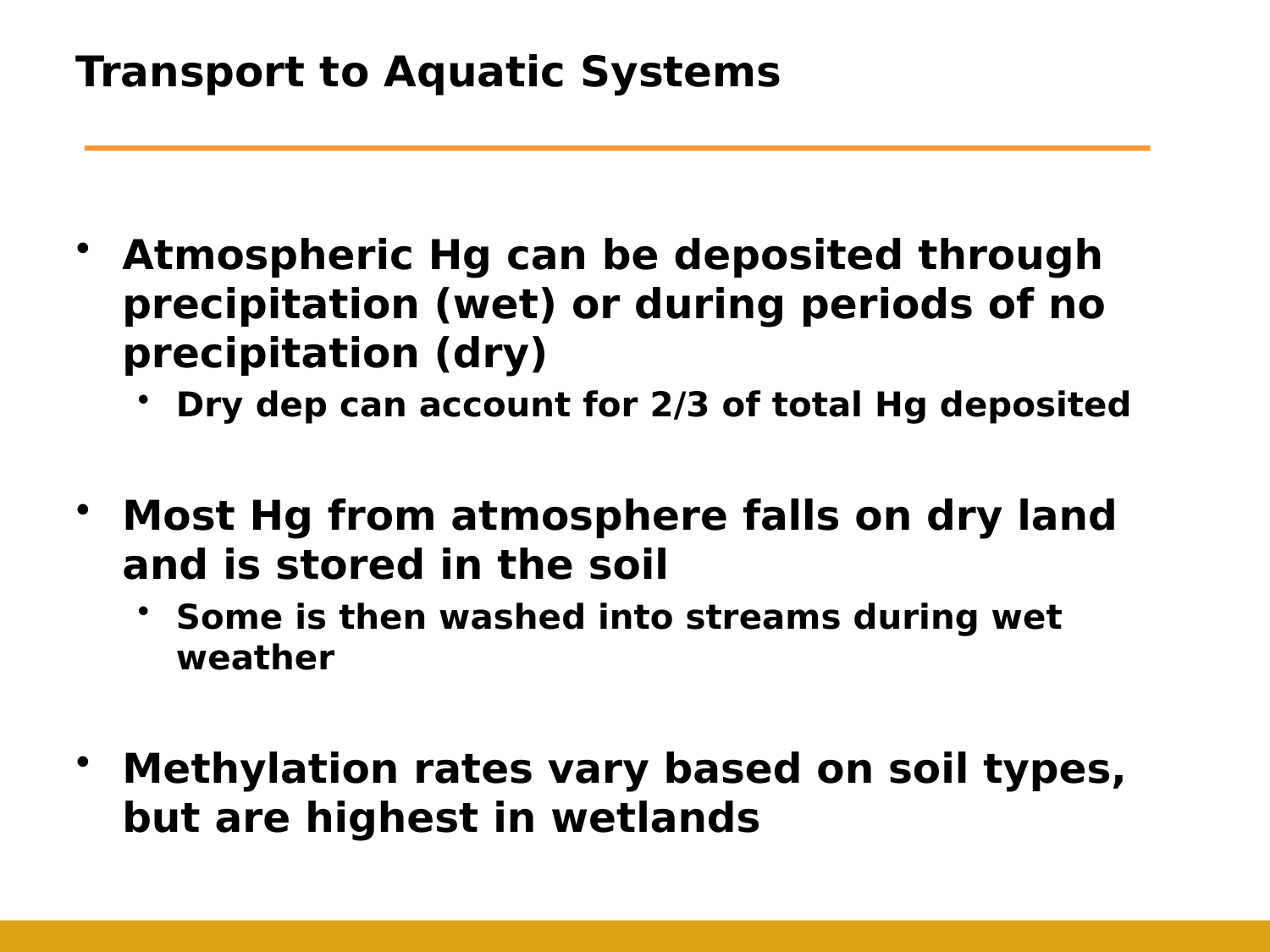

# Transport to Aquatic Systems

Atmospheric Hg can be deposited through precipitation (wet) or during periods of no precipitation (dry)
Dry dep can account for 2/3 of total Hg deposited

Most Hg from atmosphere falls on dry land and is stored in the soil
Some is then washed into streams during wet weather

Methylation rates vary based on soil types, but are highest in wetlands